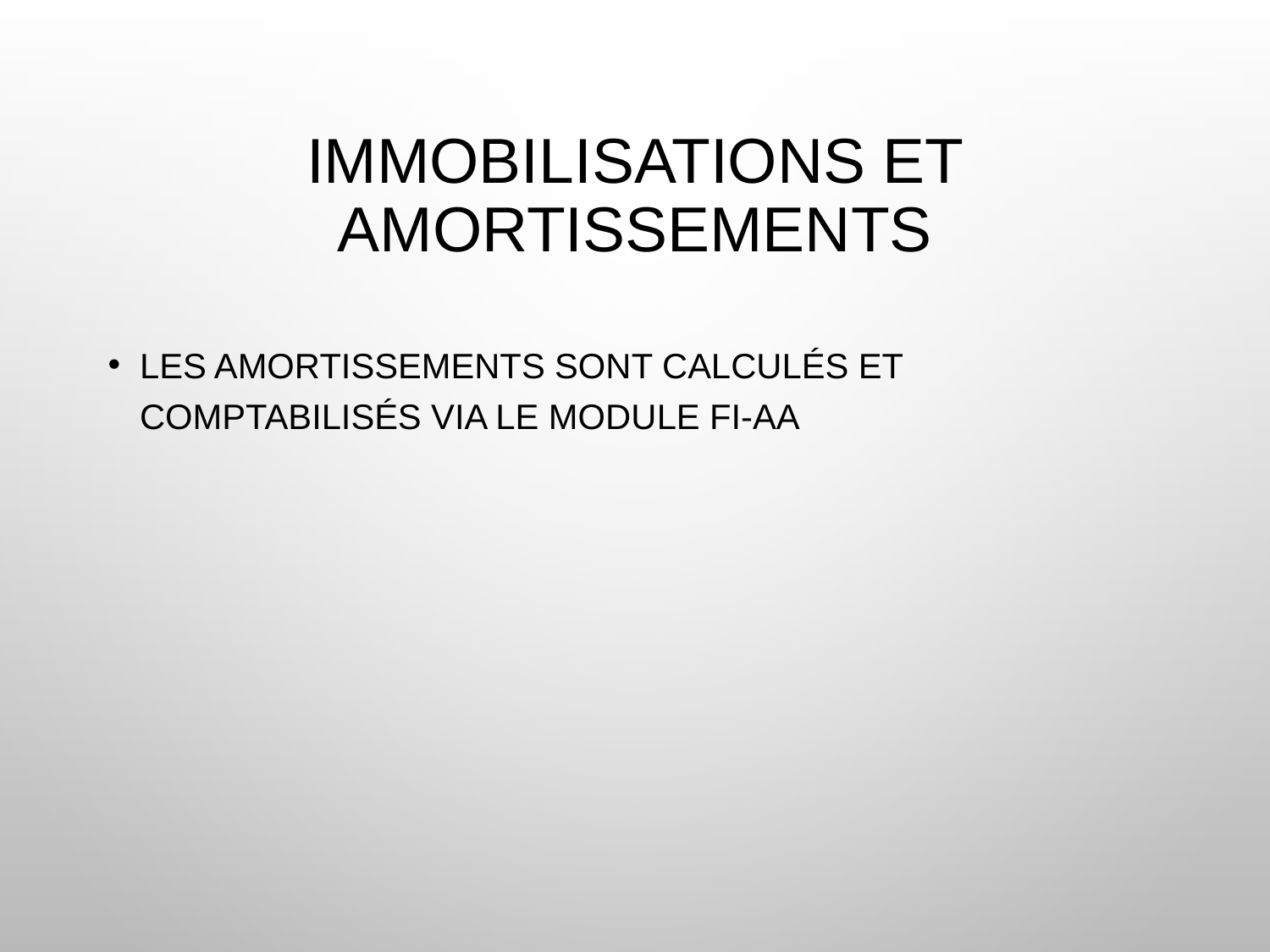

# Immobilisations et amortissements
Les amortissements sont calculés et comptabilisés via le module FI-AA